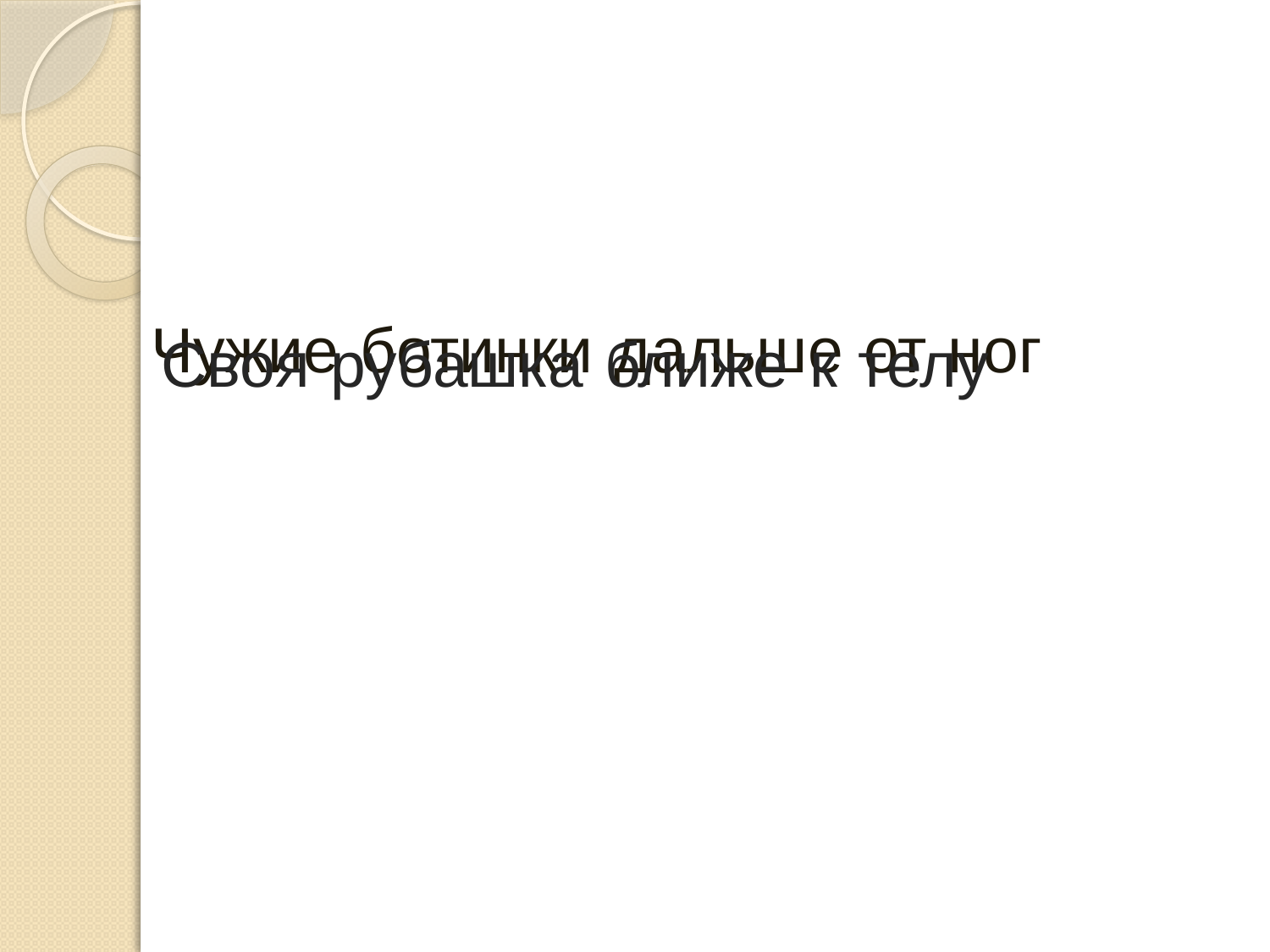

# Чужие ботинки дальше от ног
Своя рубашка ближе к телу